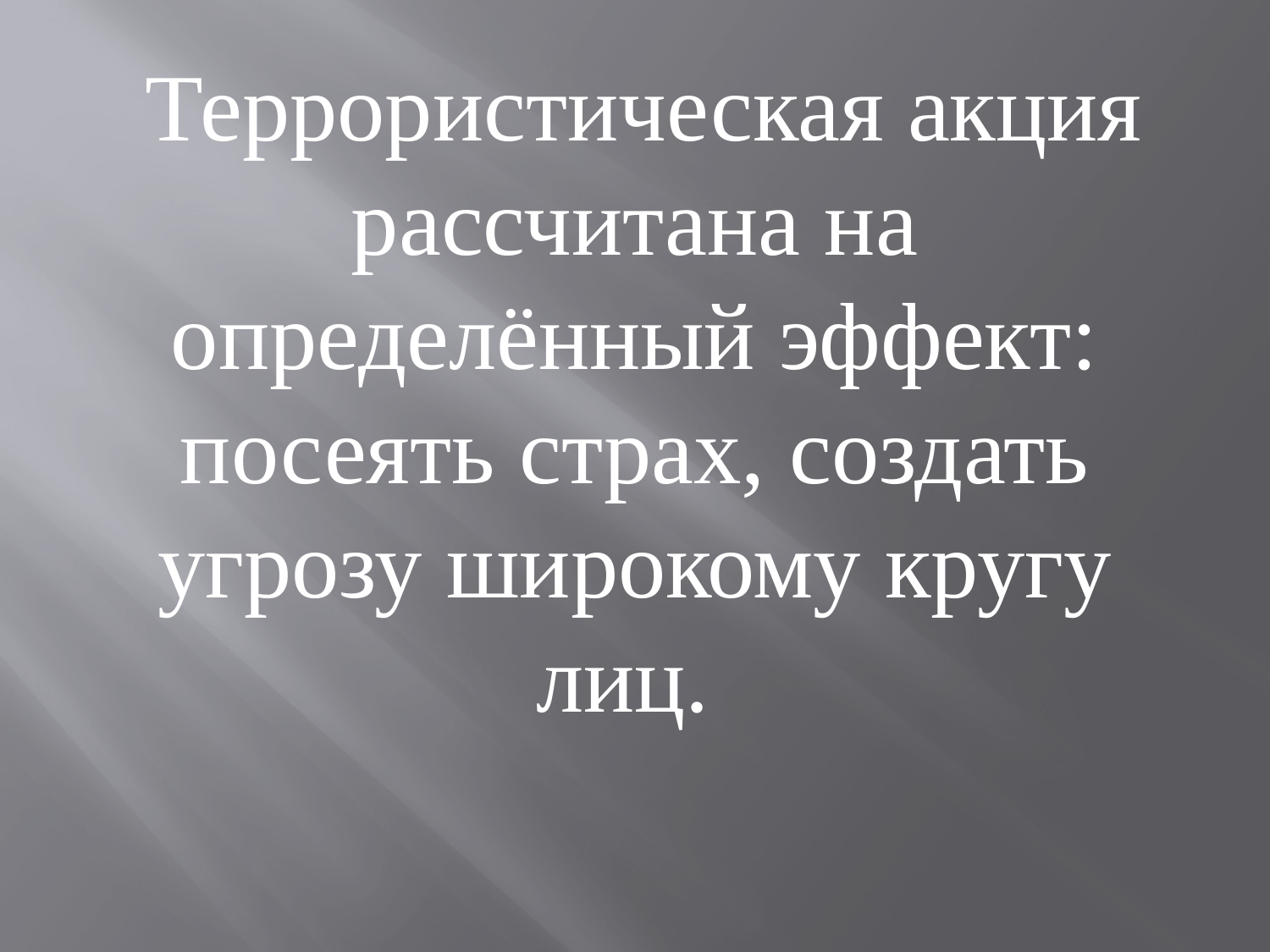

Террористическая акция рассчитана на определённый эффект: посеять страх, создать угрозу широкому кругу лиц.